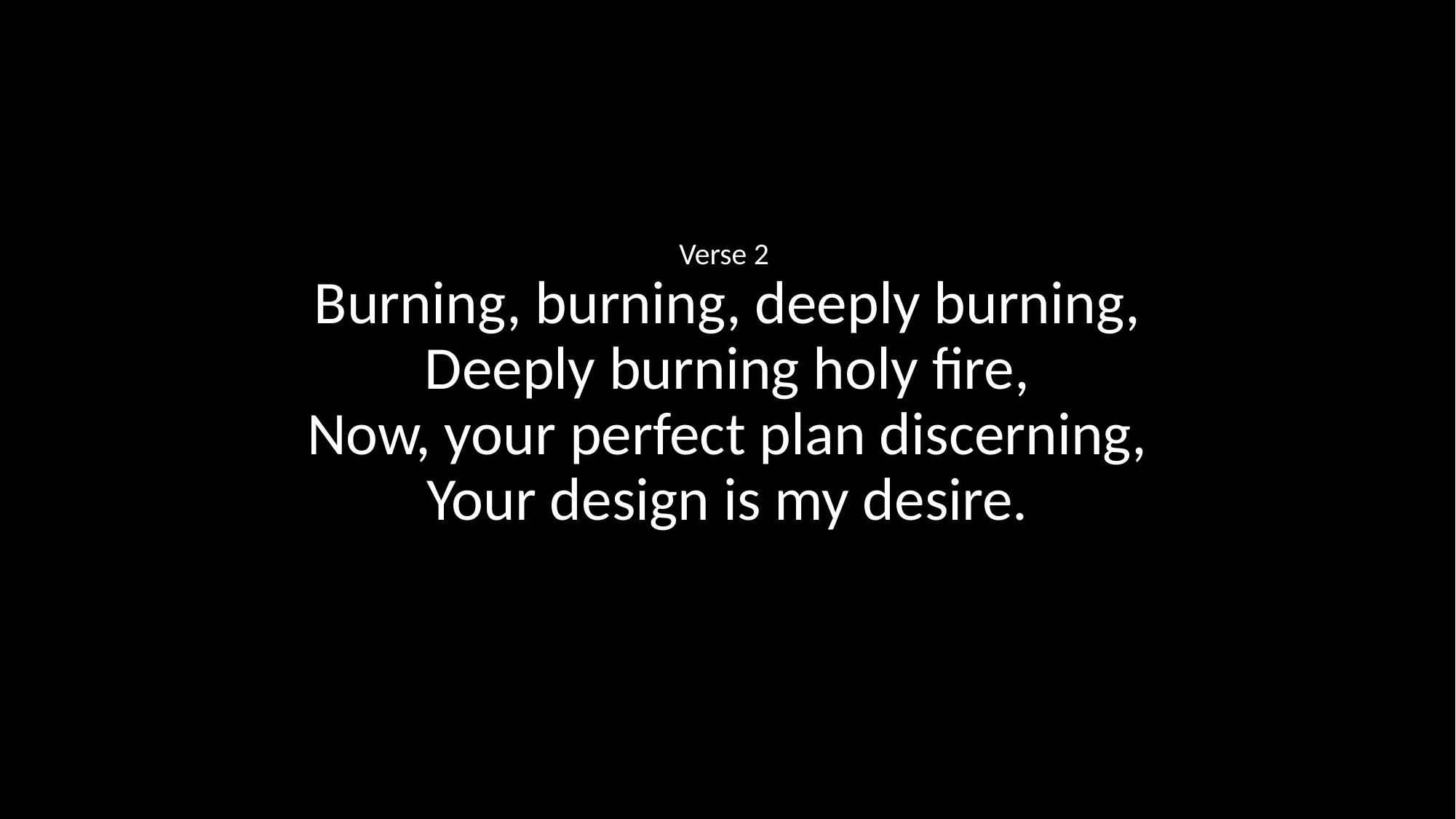

Verse 2
Burning, burning, deeply burning,
Deeply burning holy fire,
Now, your perfect plan discerning,
Your design is my desire.